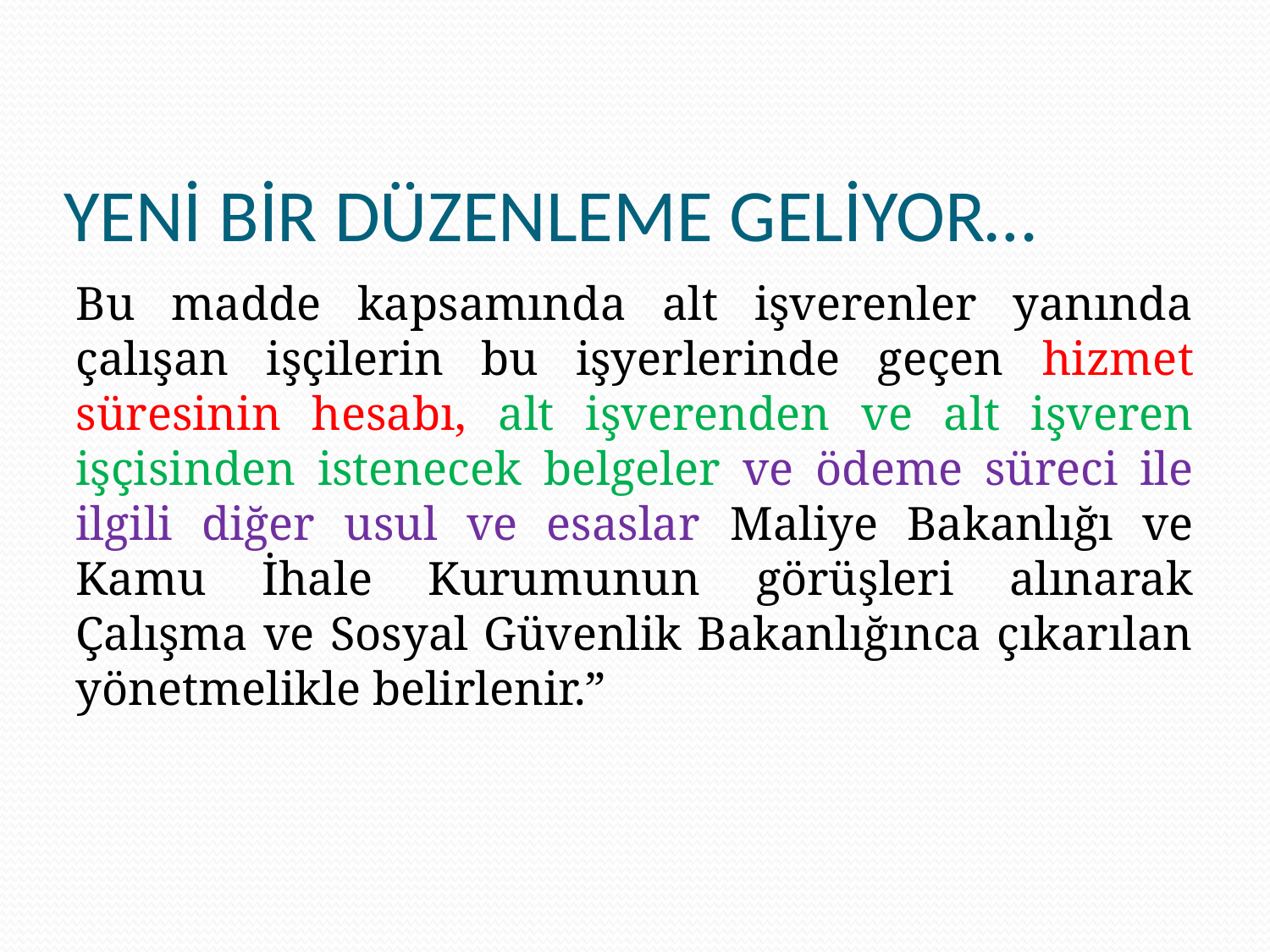

# YENİ BİR DÜZENLEME GELİYOR…
Bu madde kapsamında alt işverenler yanında çalışan işçilerin bu işyerlerinde geçen hizmet süresinin hesabı, alt işverenden ve alt işveren işçisinden istenecek belgeler ve ödeme süreci ile ilgili diğer usul ve esaslar Maliye Bakanlığı ve Kamu İhale Kurumunun görüşleri alınarak Çalışma ve Sosyal Güvenlik Bakanlığınca çıkarılan yönetmelikle belirlenir.”